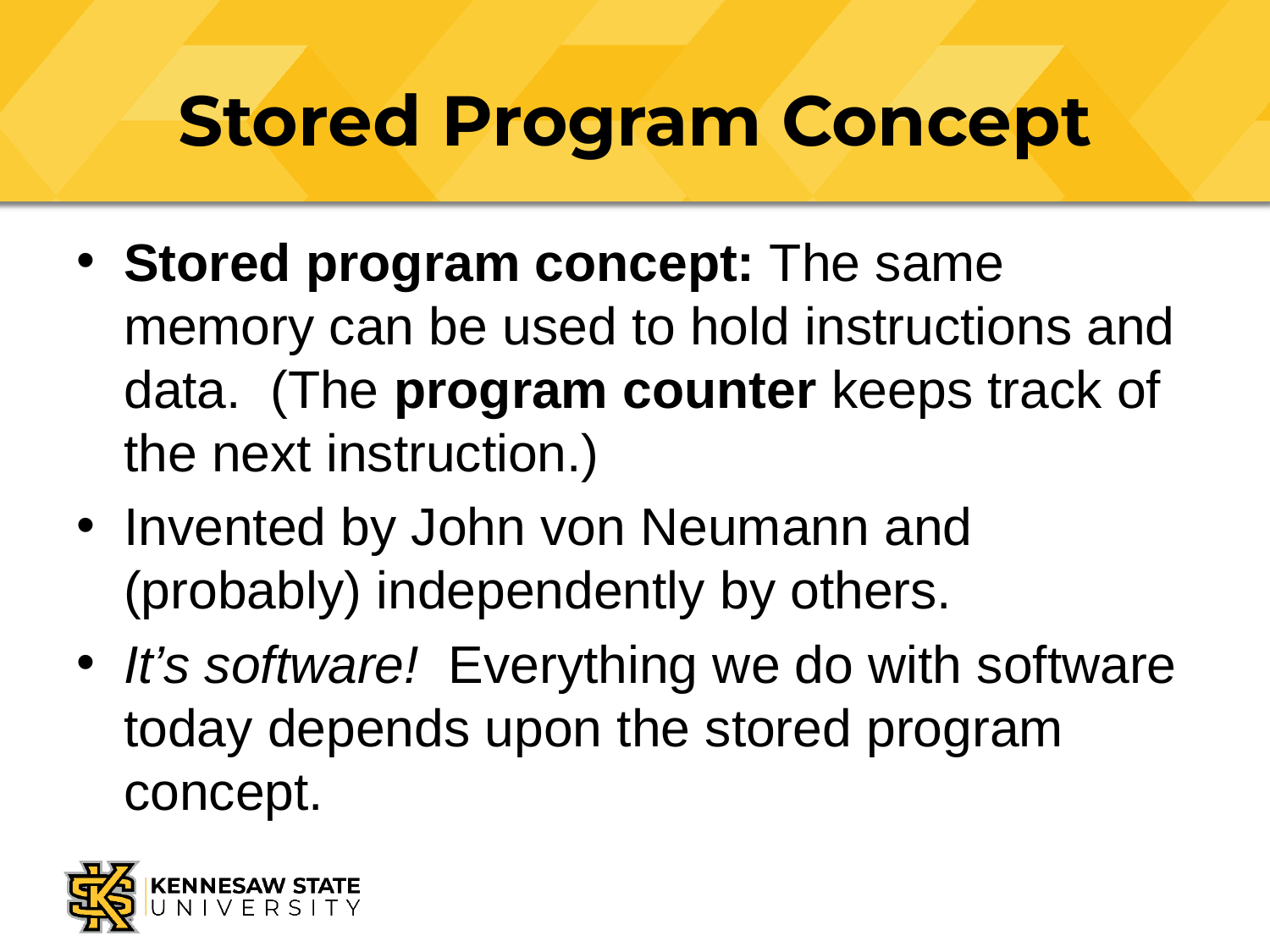

# Stored Program Concept
Stored program concept: The same memory can be used to hold instructions and data.  (The program counter keeps track of the next instruction.)
Invented by John von Neumann and (probably) independently by others.
It’s software!  Everything we do with software today depends upon the stored program concept.